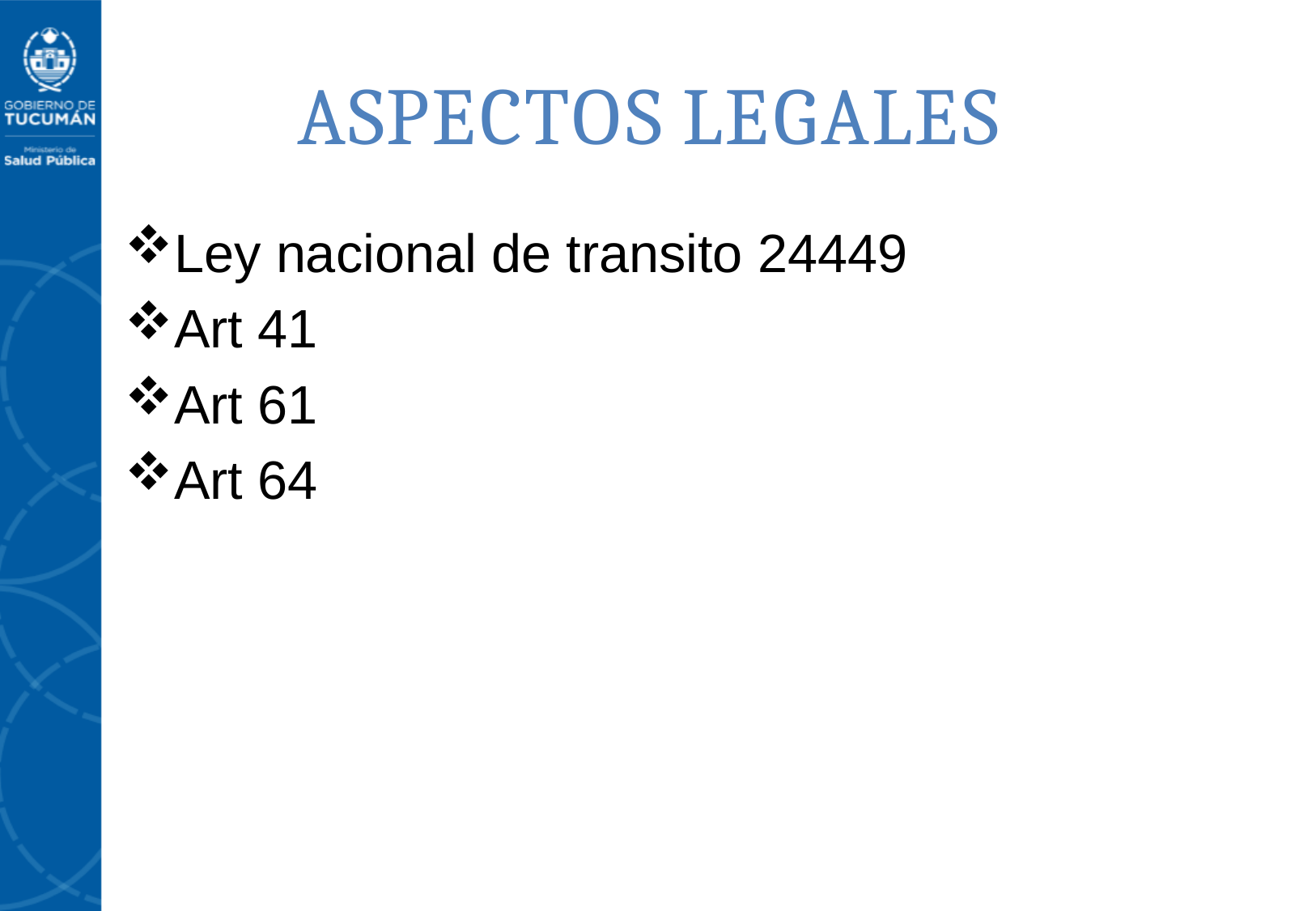

# ASPECTOS LEGALES
Ley nacional de transito 24449
Art 41
Art 61
Art 64